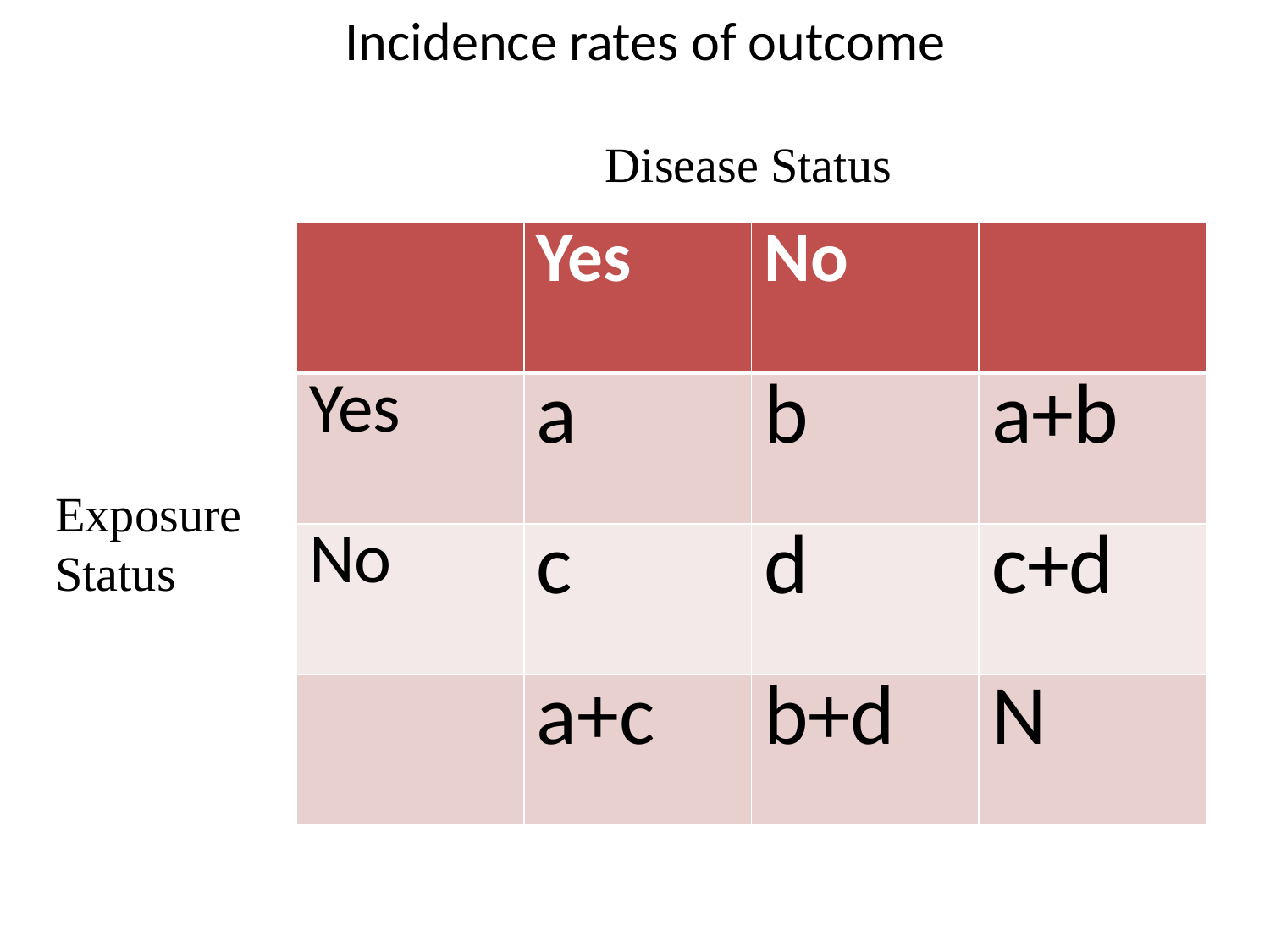

# Incidence rates of outcome
Disease Status
|  | Yes | No |  |
| --- | --- | --- | --- |
| Yes | a | b | a+b |
| No | c | d | c+d |
|  | a+c | b+d | N |
Exposure
Status